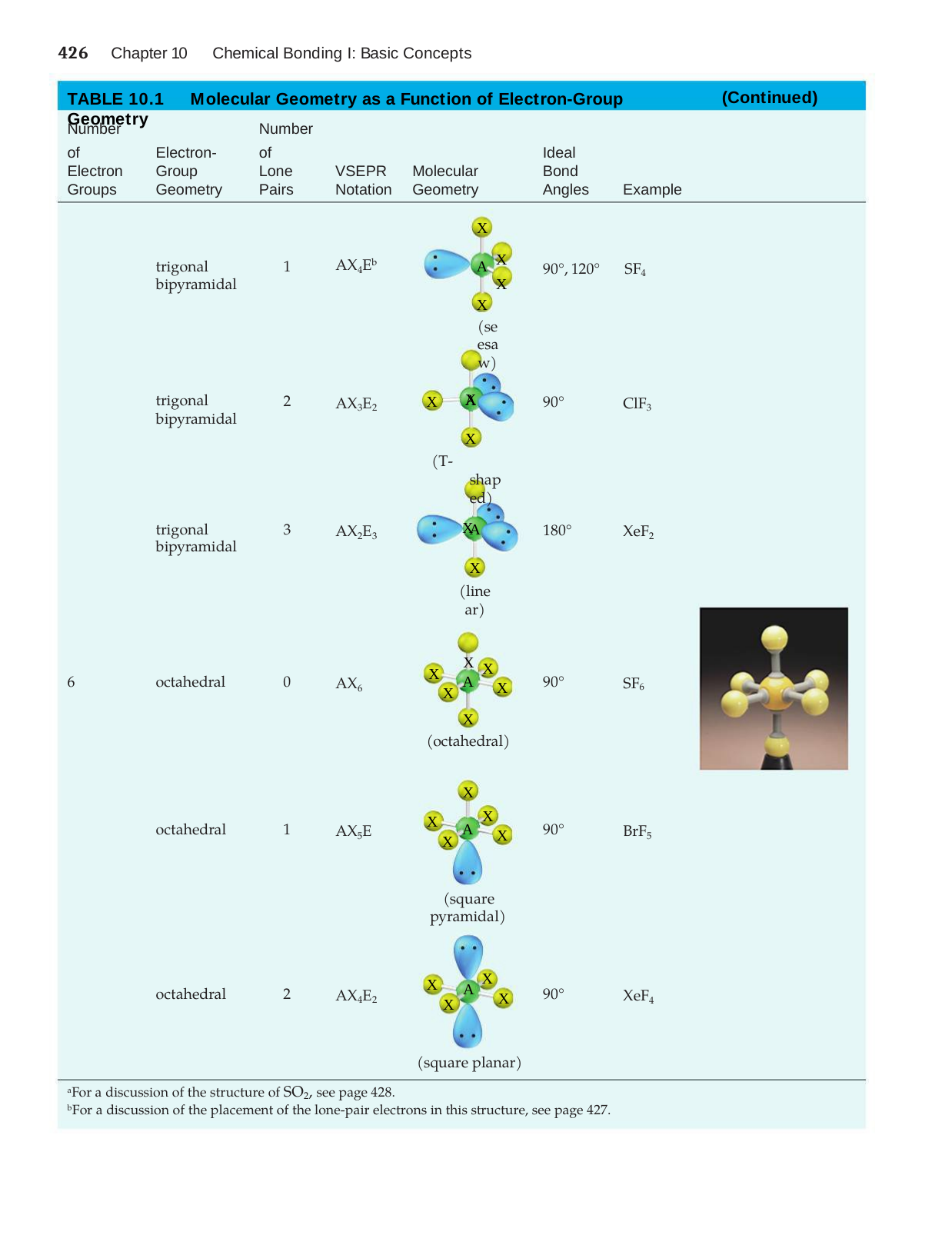

426	Chapter 10	Chemical Bonding I: Basic Concepts

TABLE 10.1	Molecular Geometry as a Function of Electron-Group Geometry
(Continued)
| Number |  | Number |  |  |  |  |
| --- | --- | --- | --- | --- | --- | --- |
| of | Electron- | of |  |  | Ideal |  |
| Electron | Group | Lone | VSEPR | Molecular | Bond |  |
| Groups | Geometry | Pairs | Notation | Geometry | Angles | Example |
X
X X
AX4Eb
A
trigonal bipyramidal
1
90°, 120°	SF4
X
(seesaw)

X
A
trigonal bipyramidal
2
AX3E2
90°
ClF3
X
X
(T-shaped)
X
A
XeF2
trigonal bipyramidal
3
AX2E3
180°
X
(linear)

X
X
X
A
90°
SF6
6
octahedral
0
AX6
X
X
X
(octahedral)

X
X
X
A
octahedral
1
AX5E
90°
BrF5
X
X
(square pyramidal)
X
X
A
X
AX4E2
90°
XeF4
octahedral
2
X
(square planar)
aFor a discussion of the structure of SO2, see page 428.
bFor a discussion of the placement of the lone-pair electrons in this structure, see page 427.